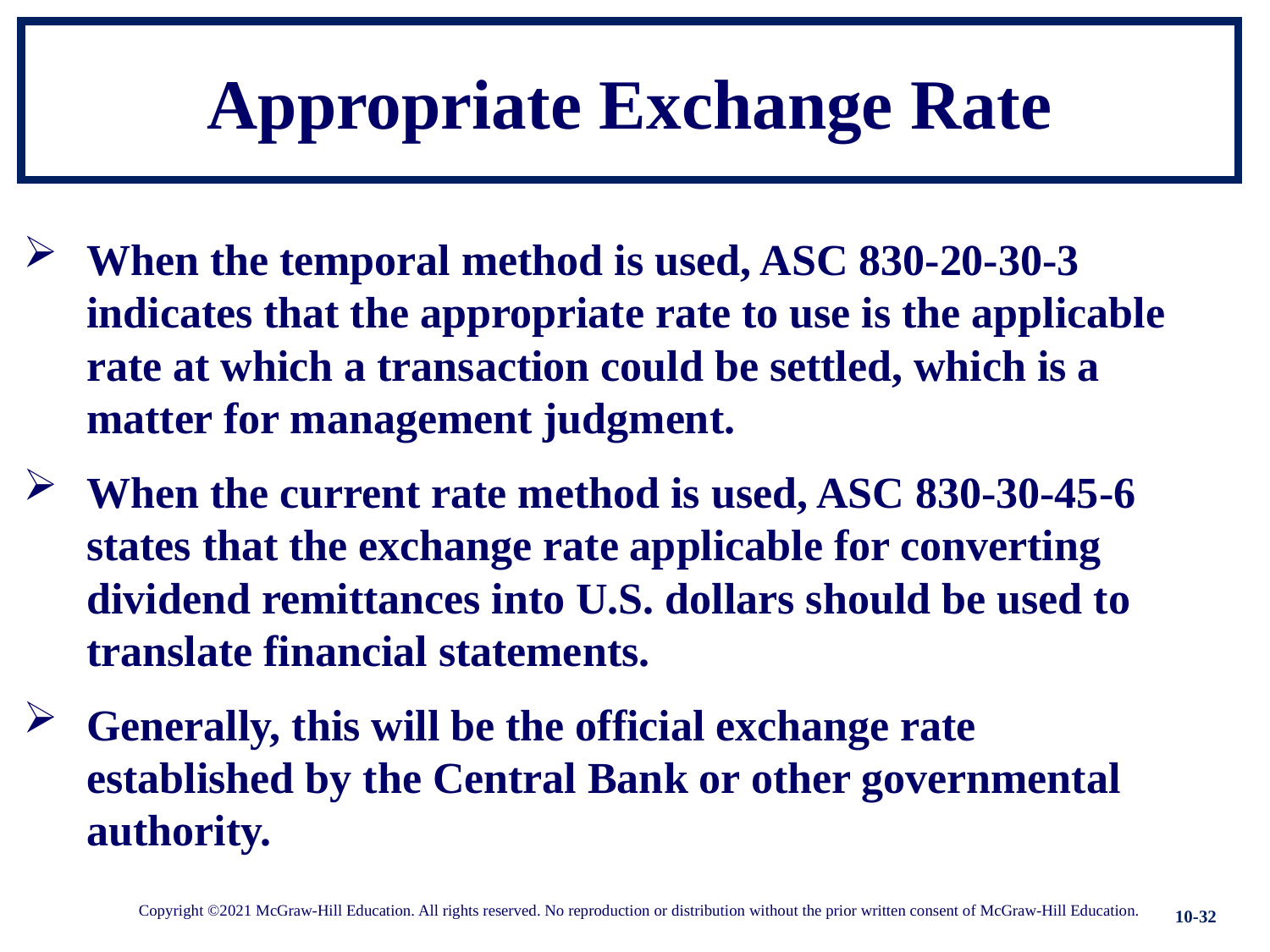

# Appropriate Exchange Rate

When the temporal method is used, ASC 830-20-30-3 indicates that the appropriate rate to use is the applicable rate at which a transaction could be settled, which is a matter for management judgment.
When the current rate method is used, ASC 830-30-45-6 states that the exchange rate applicable for converting dividend remittances into U.S. dollars should be used to translate financial statements.
Generally, this will be the official exchange rate established by the Central Bank or other governmental authority.
10-32
Copyright ©2021 McGraw-Hill Education. All rights reserved. No reproduction or distribution without the prior written consent of McGraw-Hill Education.